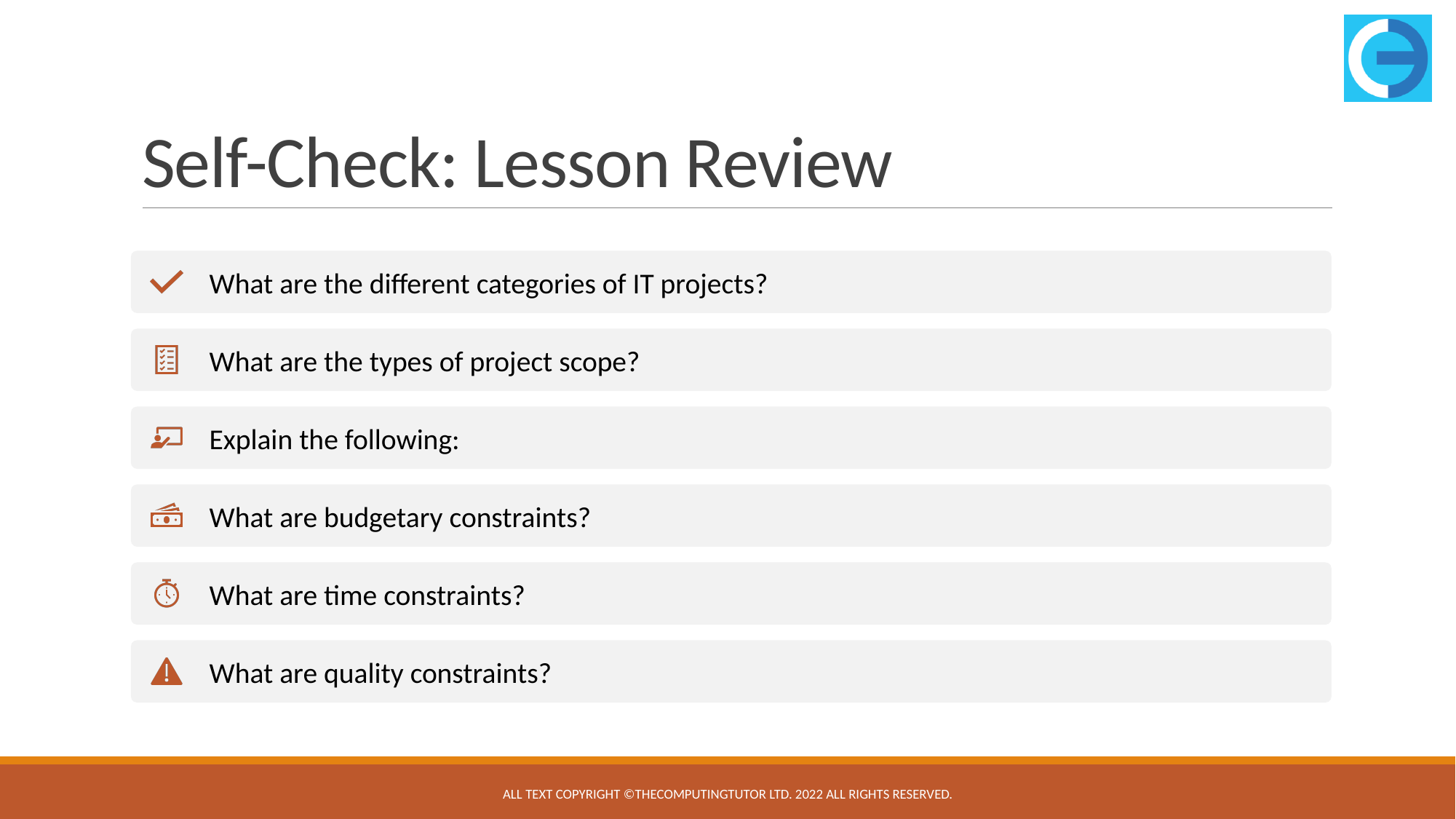

# Self-Check: Lesson Review
What are the different categories of IT projects?
What are the types of project scope?
Explain the following:
What are budgetary constraints?
What are time constraints?
What are quality constraints?
All text copyright ©TheComputingTutor Ltd. 2022 All rights Reserved.